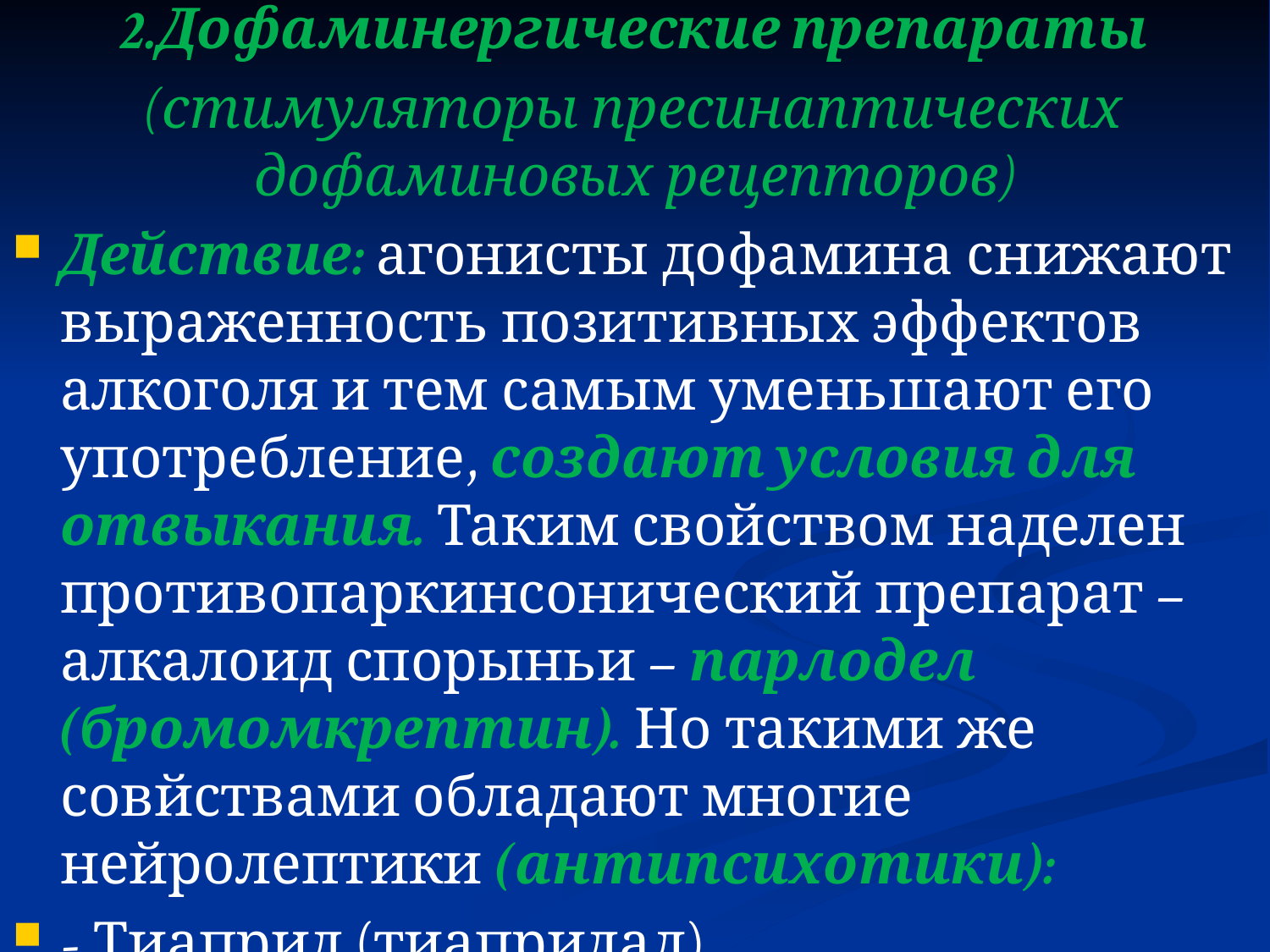

2.Дофаминергические препараты
(стимуляторы пресинаптических дофаминовых рецепторов)
Действие: агонисты дофамина снижают выраженность позитивных эффектов алкоголя и тем самым уменьшают его употребление, создают условия для отвыкания. Таким свойством наделен противопаркинсонический препарат – алкалоид спорыньи – парлодел (бромомкрептин). Но такими же совйствами обладают многие нейролептики (антипсихотики):
- Тиаприд (тиапридал).
- Перфеназин (этаперазин).